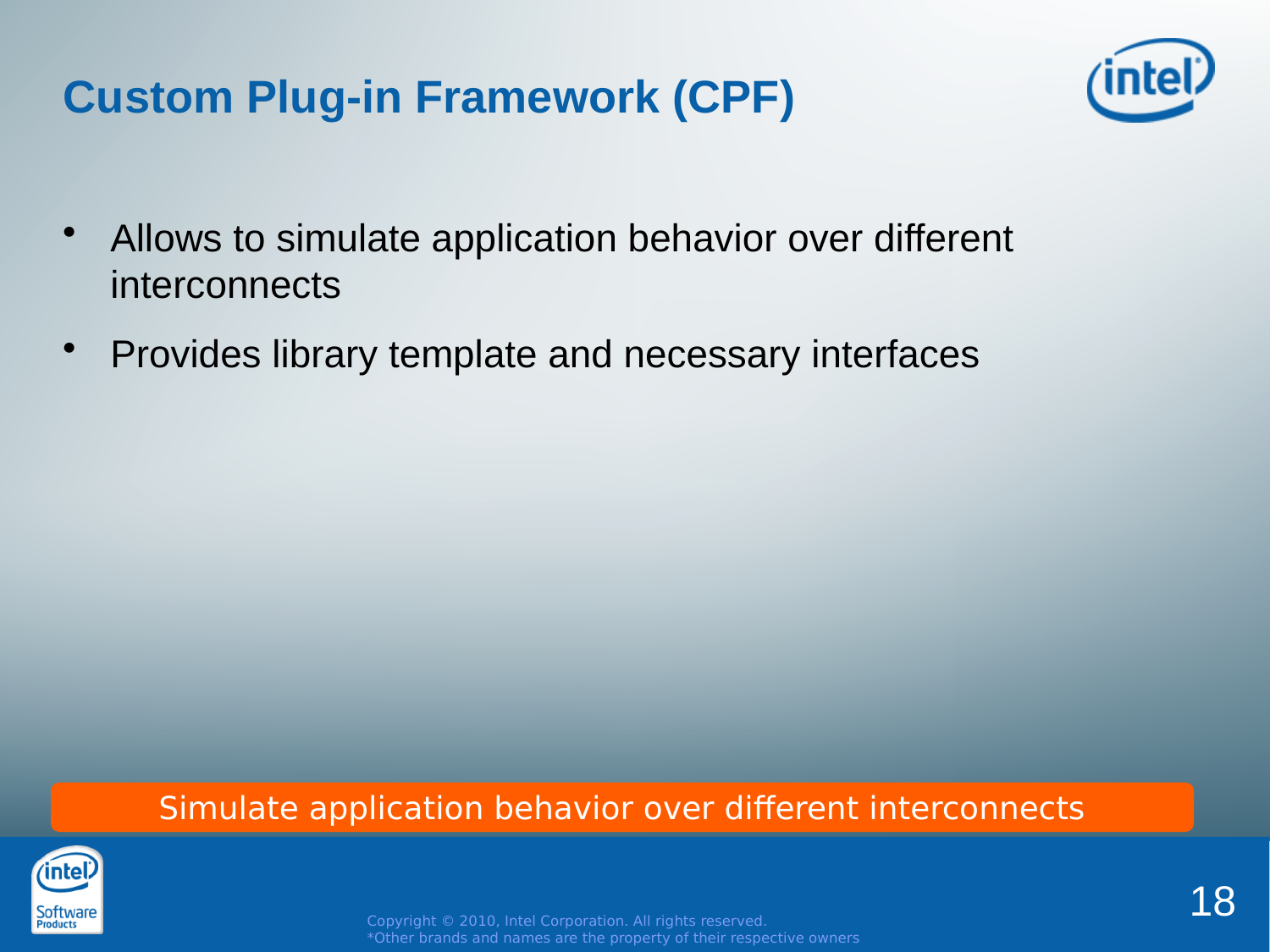

# Custom Plug-in Framework (CPF)
Allows to simulate application behavior over different interconnects
Provides library template and necessary interfaces

Simulate application behavior over different interconnects